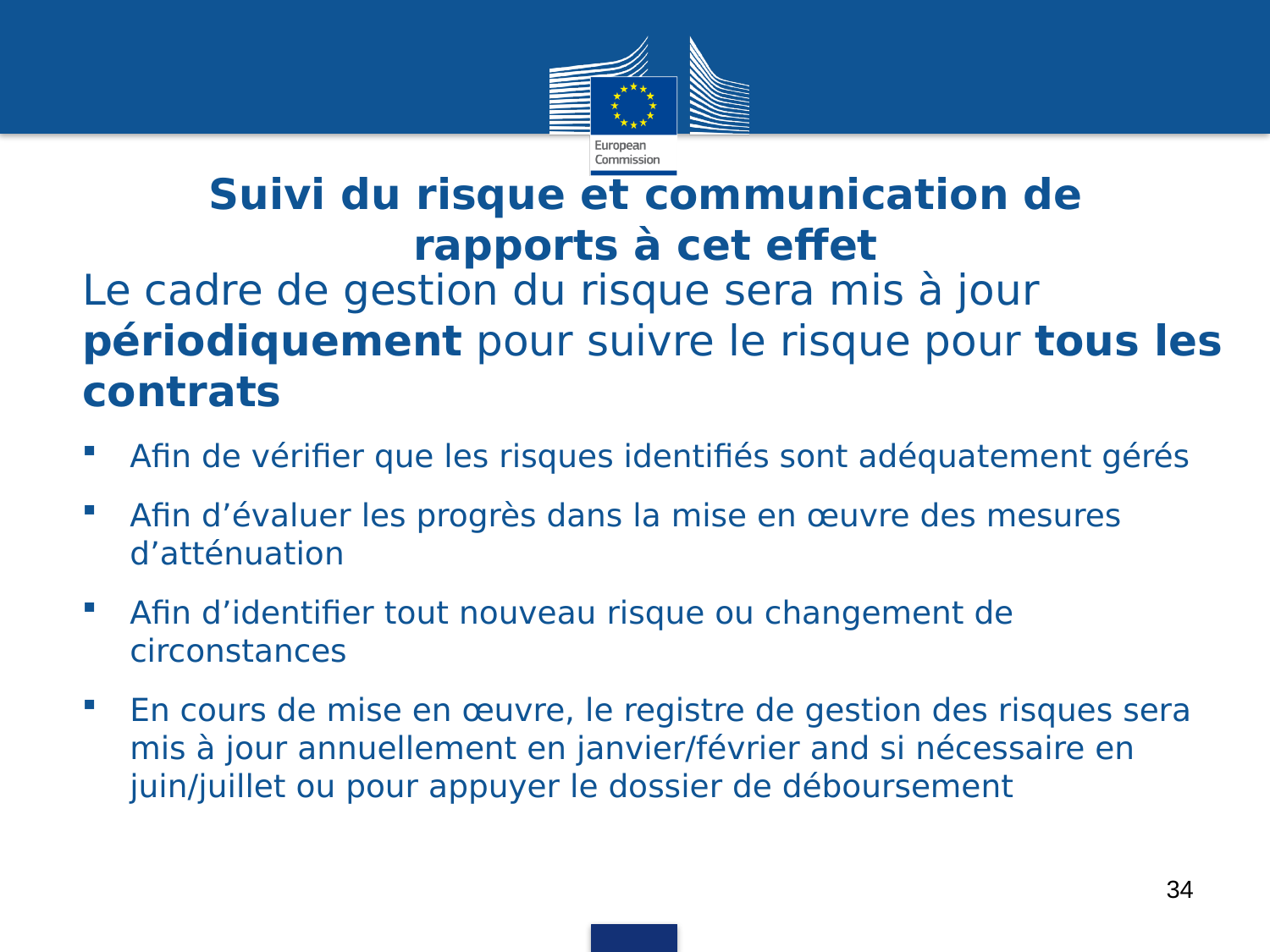

# Suivi du risque et communication de rapports à cet effet
Le cadre de gestion du risque sera mis à jour  périodiquement pour suivre le risque pour tous les contrats
Afin de vérifier que les risques identifiés sont adéquatement gérés
Afin d’évaluer les progrès dans la mise en œuvre des mesures d’atténuation
Afin d’identifier tout nouveau risque ou changement de circonstances
En cours de mise en œuvre, le registre de gestion des risques sera mis à jour annuellement en janvier/février and si nécessaire en juin/juillet ou pour appuyer le dossier de déboursement

34